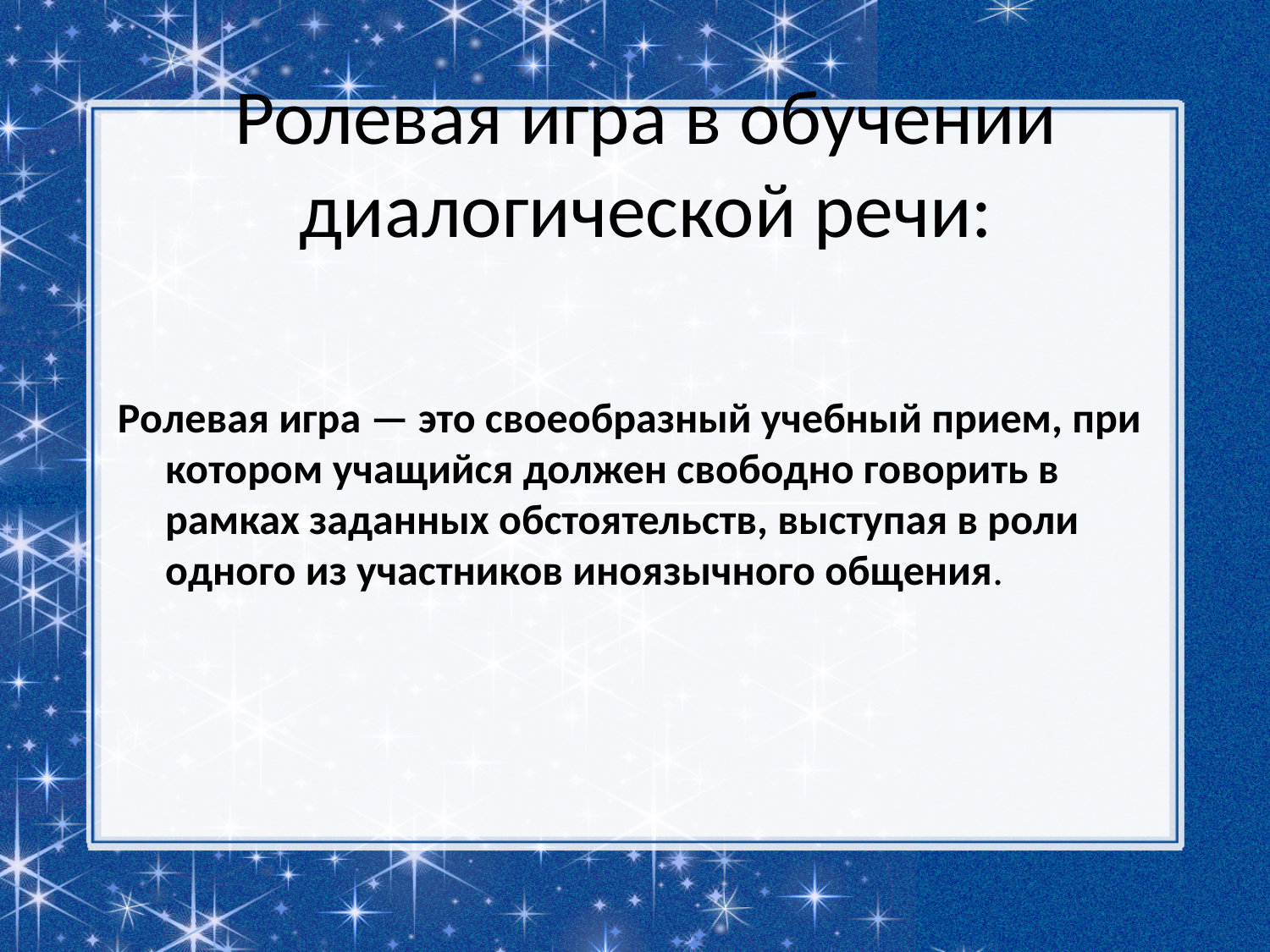

# Ролевая игра в обучении диалогической речи:

Ролевая игра — это своеобразный учебный прием, при котором учащийся должен свободно говорить в рамках заданных обстоятельств, выступая в роли одного из участников иноязычного общения.